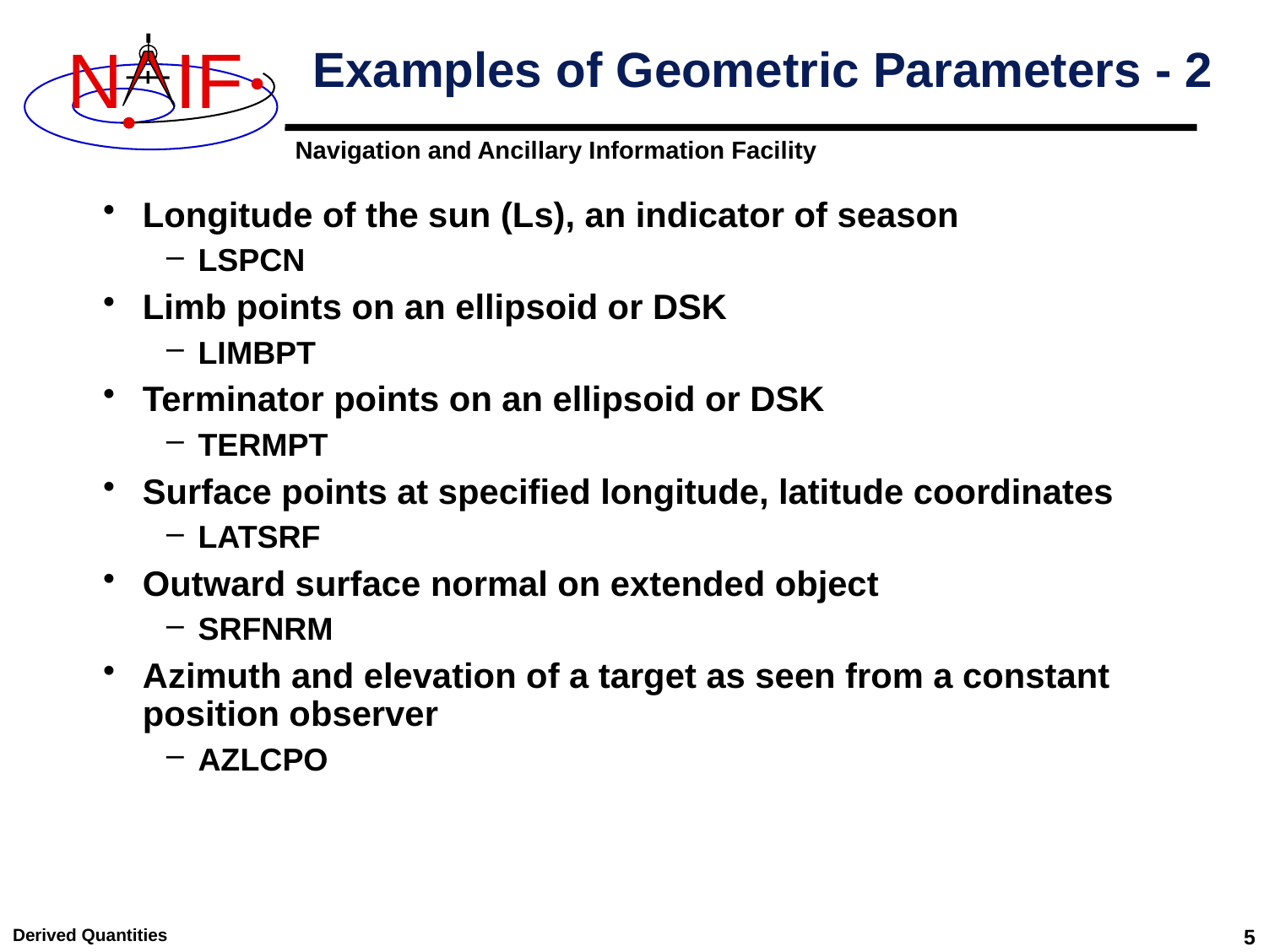

# Examples of Geometric Parameters - 2
Longitude of the sun (Ls), an indicator of season
LSPCN
Limb points on an ellipsoid or DSK
LIMBPT
Terminator points on an ellipsoid or DSK
TERMPT
Surface points at specified longitude, latitude coordinates
LATSRF
Outward surface normal on extended object
SRFNRM
Azimuth and elevation of a target as seen from a constant position observer
AZLCPO

Derived Quantities
5